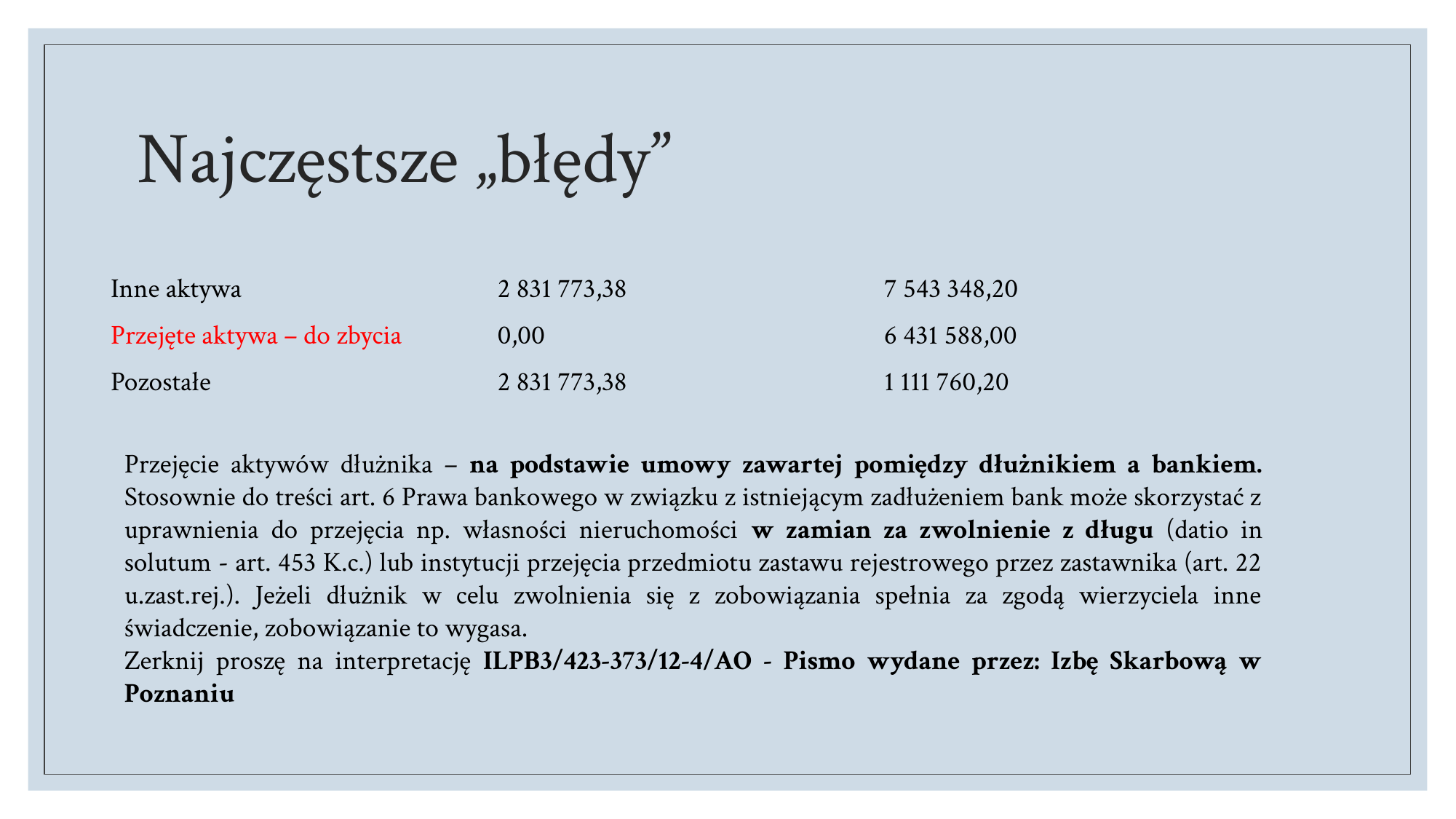

# Najczęstsze „błędy”
| Inne aktywa | 2 831 773,38 | 7 543 348,20 |
| --- | --- | --- |
| Przejęte aktywa – do zbycia | 0,00 | 6 431 588,00 |
| Pozostałe | 2 831 773,38 | 1 111 760,20 |
Przejęcie aktywów dłużnika – na podstawie umowy zawartej pomiędzy dłużnikiem a bankiem. Stosownie do treści art. 6 Prawa bankowego w związku z istniejącym zadłużeniem bank może skorzystać z uprawnienia do przejęcia np. własności nieruchomości w zamian za zwolnienie z długu (datio in solutum - art. 453 K.c.) lub instytucji przejęcia przedmiotu zastawu rejestrowego przez zastawnika (art. 22 u.zast.rej.). Jeżeli dłużnik w celu zwolnienia się z zobowiązania spełnia za zgodą wierzyciela inne świadczenie, zobowiązanie to wygasa.
Zerknij proszę na interpretację ILPB3/423-373/12-4/AO - Pismo wydane przez: Izbę Skarbową w Poznaniu